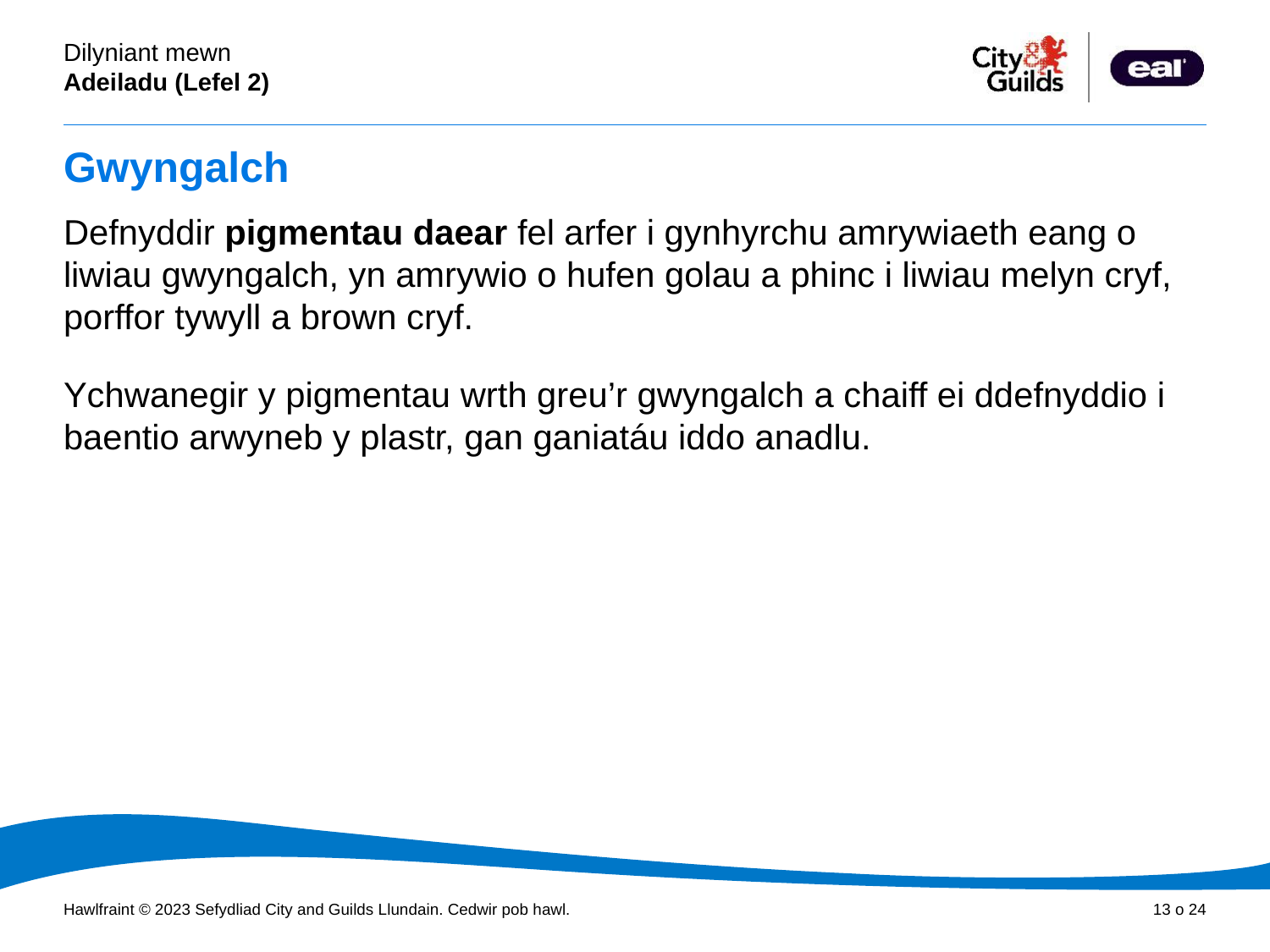

# Gwyngalch
Defnyddir pigmentau daear fel arfer i gynhyrchu amrywiaeth eang o liwiau gwyngalch, yn amrywio o hufen golau a phinc i liwiau melyn cryf, porffor tywyll a brown cryf.
Ychwanegir y pigmentau wrth greu’r gwyngalch a chaiff ei ddefnyddio i baentio arwyneb y plastr, gan ganiatáu iddo anadlu.